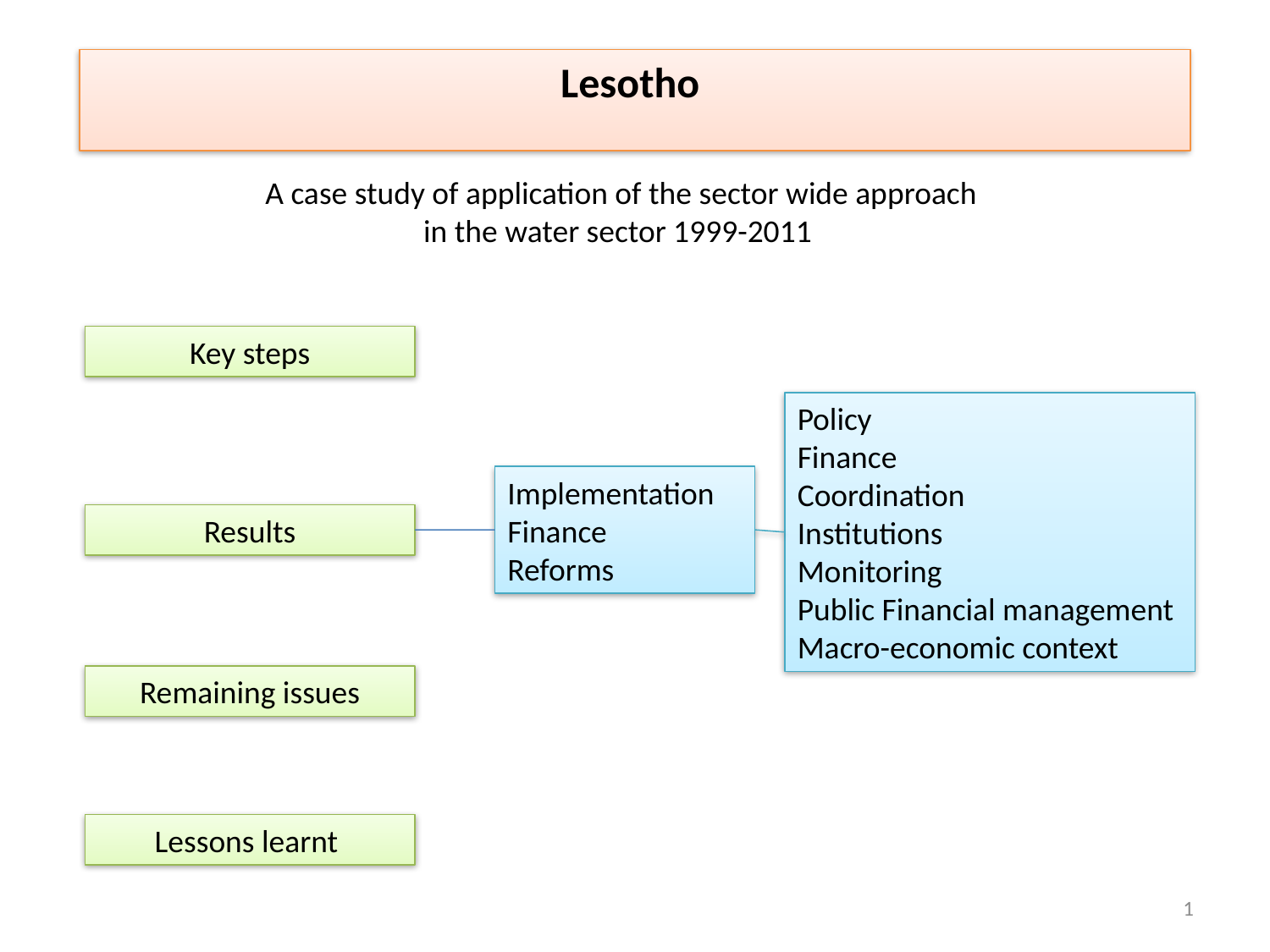

Lesotho

A case study of application of the sector wide approach
in the water sector 1999-2011

Key steps
Policy
Finance
Coordination
Institutions
Monitoring
Public Financial management
Macro-economic context
Implementation
Finance
Reforms
Results
Remaining issues
Lessons learnt
1